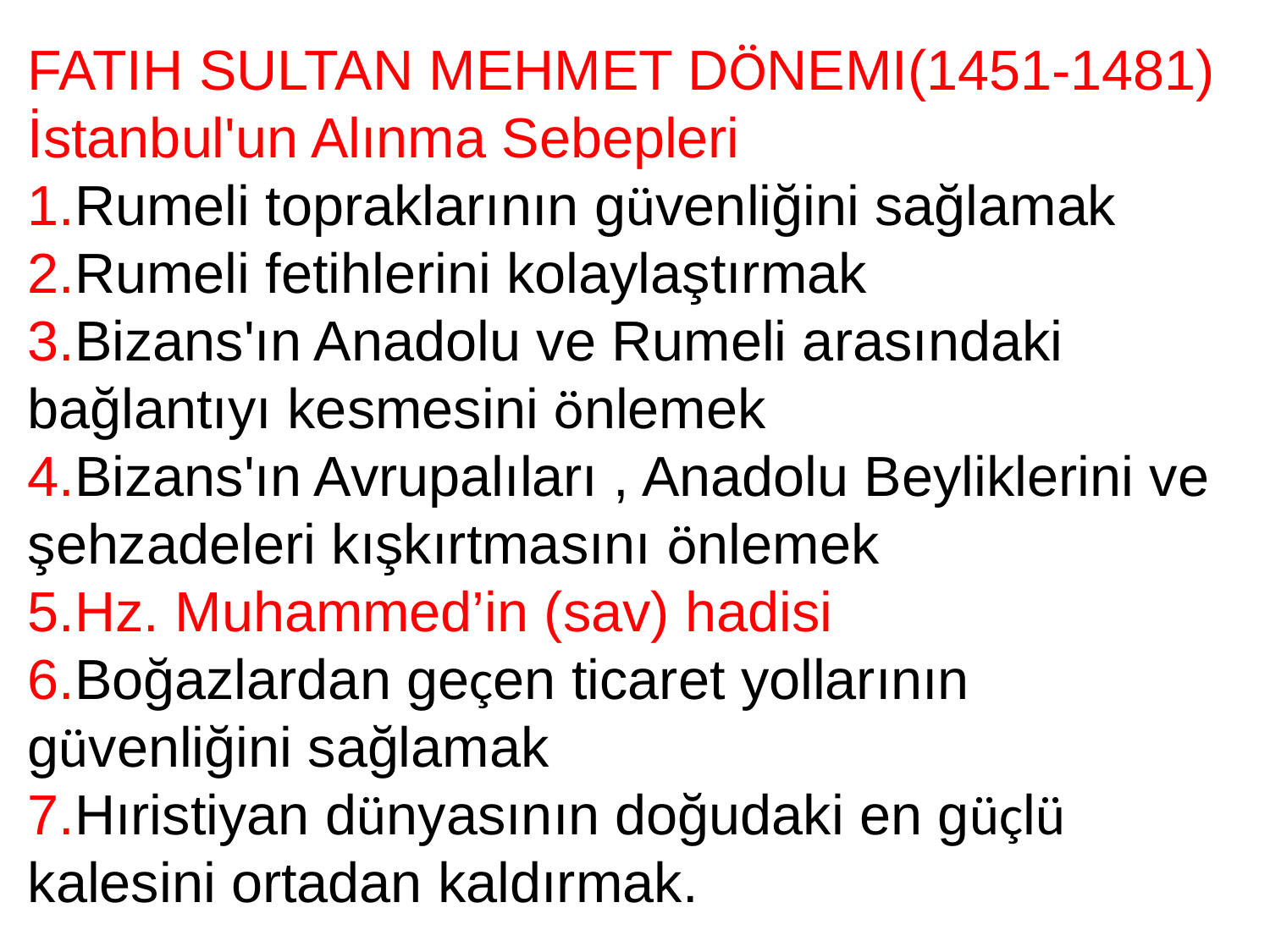

FATIH SULTAN MEHMET DÖNEMI(1451-1481)
İstanbul'un Alınma Sebepleri
1.Rumeli topraklarının güvenliğini sağlamak
2.Rumeli fetihlerini kolaylaştırmak
3.Bizans'ın Anadolu ve Rumeli arasındaki bağlantıyı kesmesini önlemek
4.Bizans'ın Avrupalıları , Anadolu Beyliklerini ve şehzadeleri kışkırtmasını önlemek
5.Hz. Muhammed’in (sav) hadisi
6.Boğazlardan geçen ticaret yollarının güvenliğini sağlamak
7.Hıristiyan dünyasının doğudaki en güçlü kalesini ortadan kaldırmak.